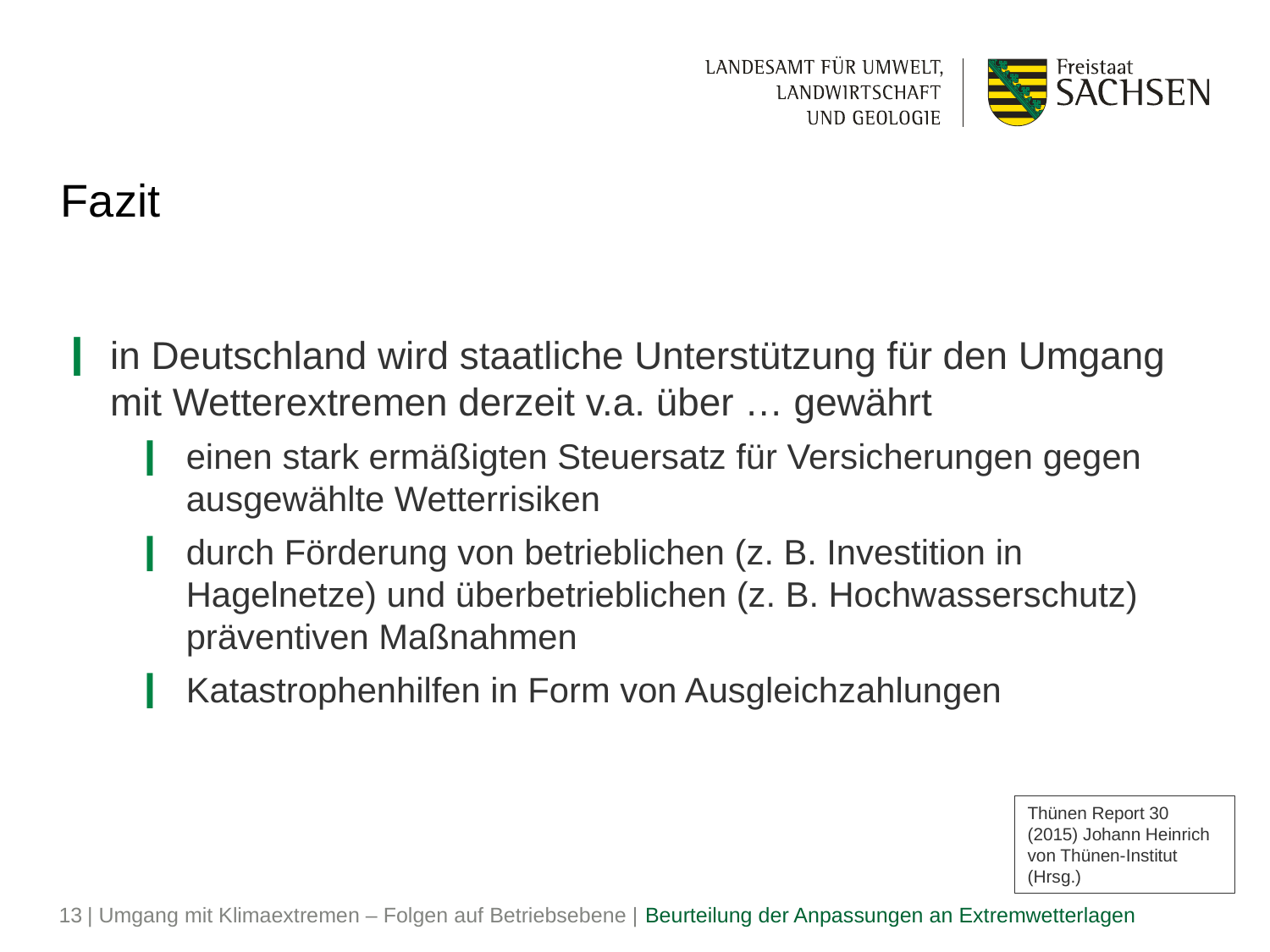

# Fazit
in Deutschland wird staatliche Unterstützung für den Umgang mit Wetterextremen derzeit v.a. über … gewährt
einen stark ermäßigten Steuersatz für Versicherungen gegen ausgewählte Wetterrisiken
durch Förderung von betrieblichen (z. B. Investition in Hagelnetze) und überbetrieblichen (z. B. Hochwasserschutz) präventiven Maßnahmen
Katastrophenhilfen in Form von Ausgleichzahlungen
Thünen Report 30 (2015) Johann Heinrich von Thünen-Institut (Hrsg.)